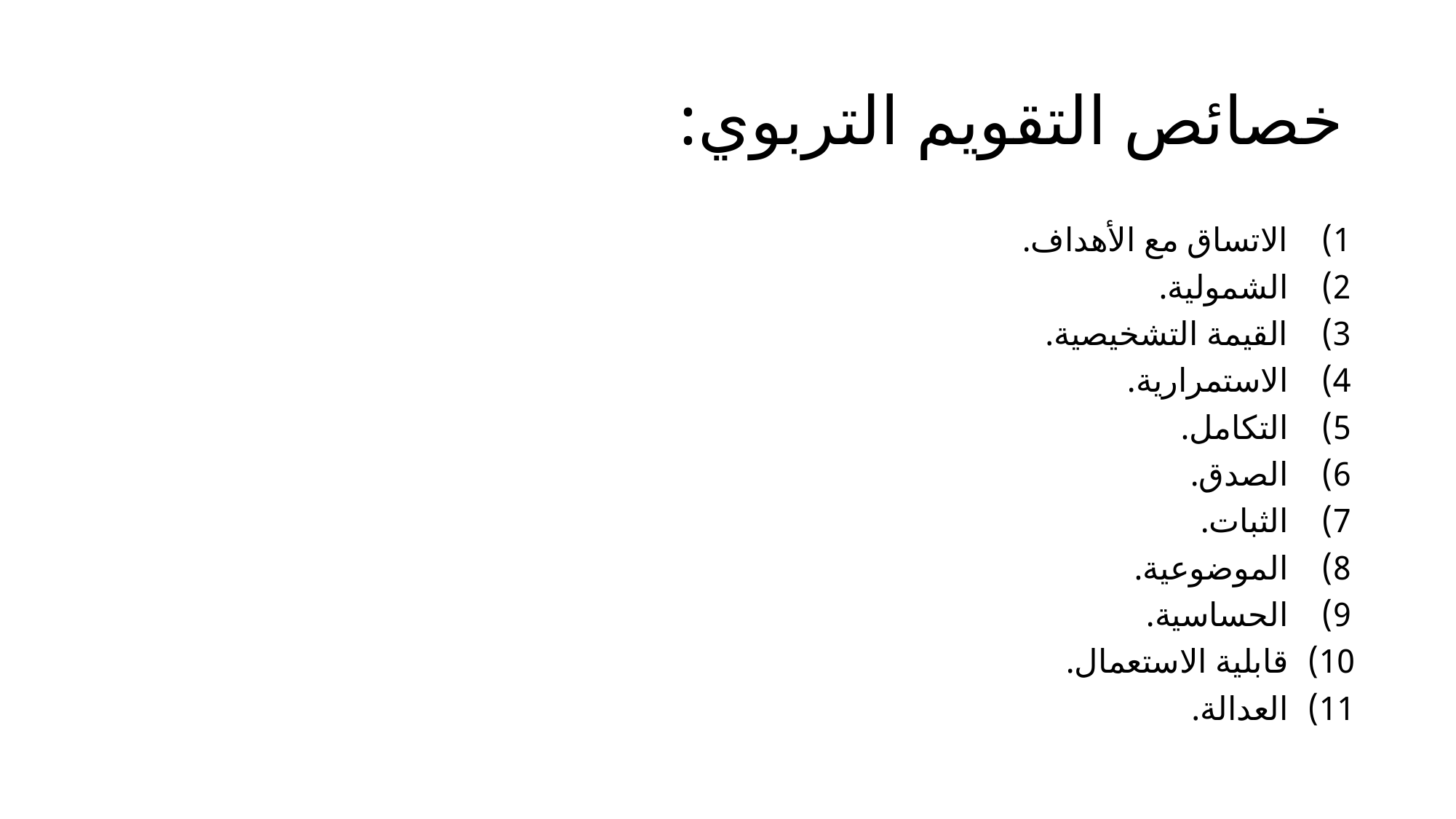

# خصائص التقويم التربوي:
الاتساق مع الأهداف.
الشمولية.
القيمة التشخيصية.
الاستمرارية.
التكامل.
الصدق.
الثبات.
الموضوعية.
الحساسية.
قابلية الاستعمال.
العدالة.